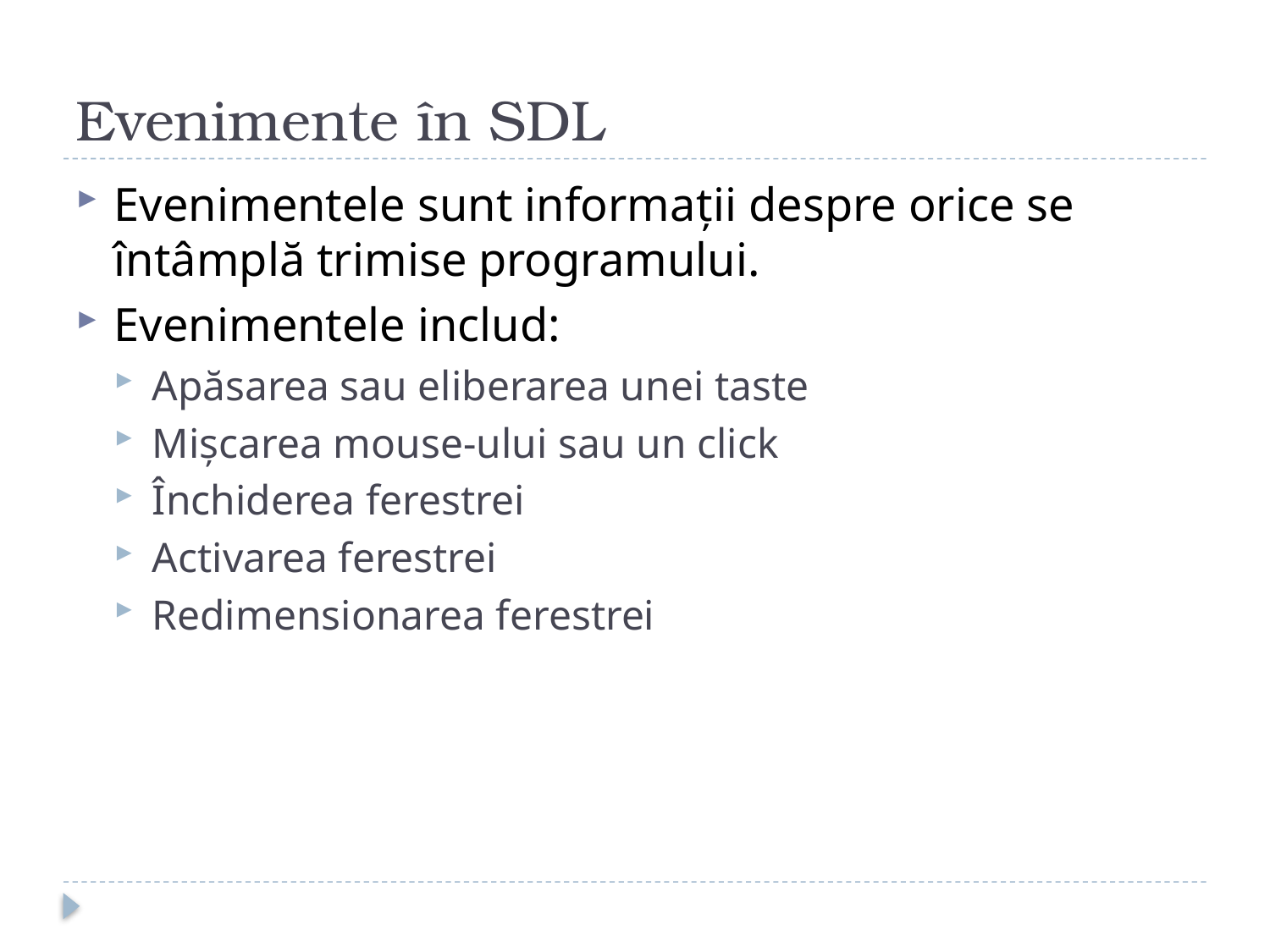

# Evenimente în SDL
Evenimentele sunt informații despre orice se întâmplă trimise programului.
Evenimentele includ:
Apăsarea sau eliberarea unei taste
Mișcarea mouse-ului sau un click
Închiderea ferestrei
Activarea ferestrei
Redimensionarea ferestrei